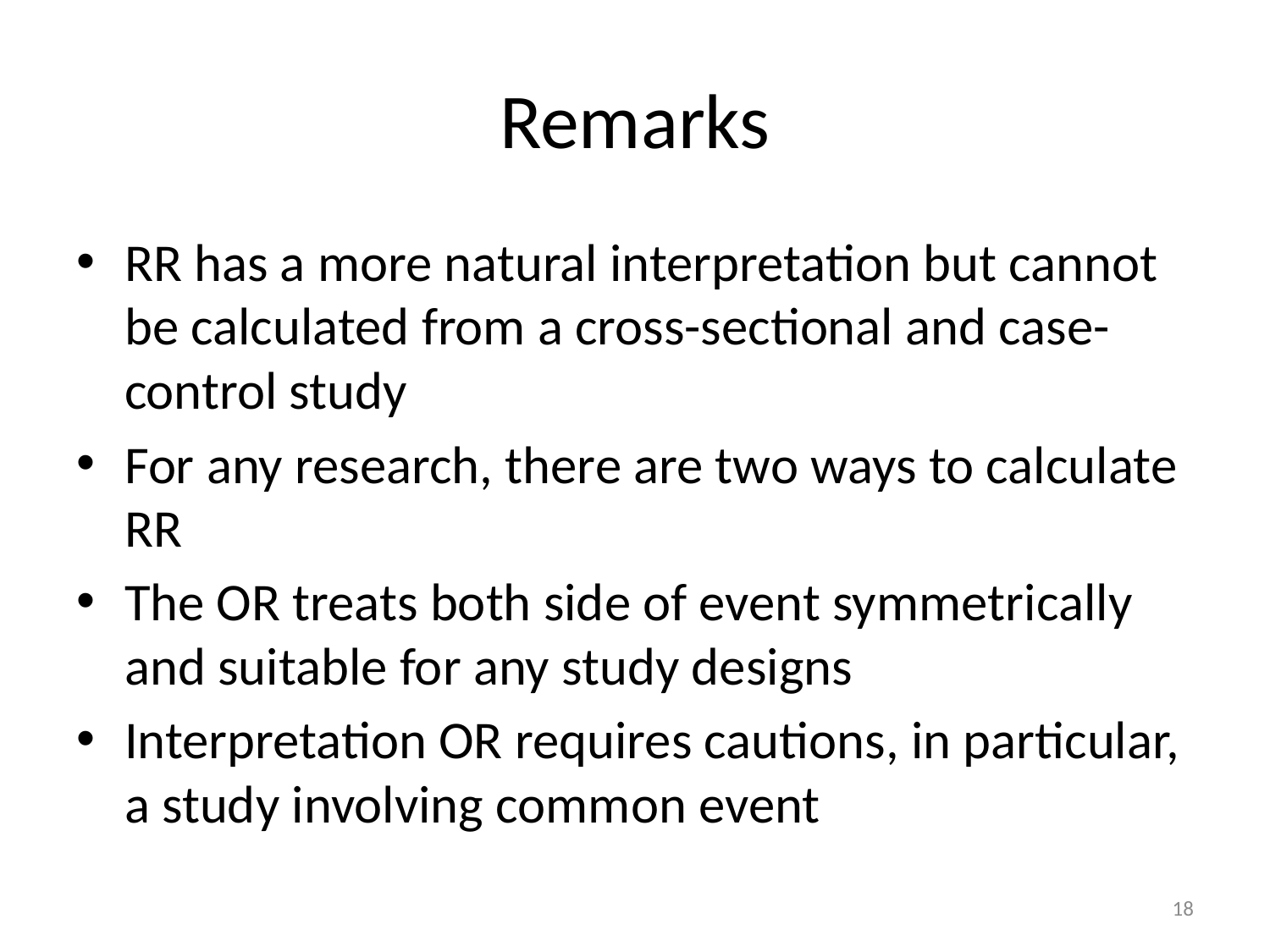

# Remarks
RR has a more natural interpretation but cannot be calculated from a cross-sectional and case-control study
For any research, there are two ways to calculate RR
The OR treats both side of event symmetrically and suitable for any study designs
Interpretation OR requires cautions, in particular, a study involving common event
18